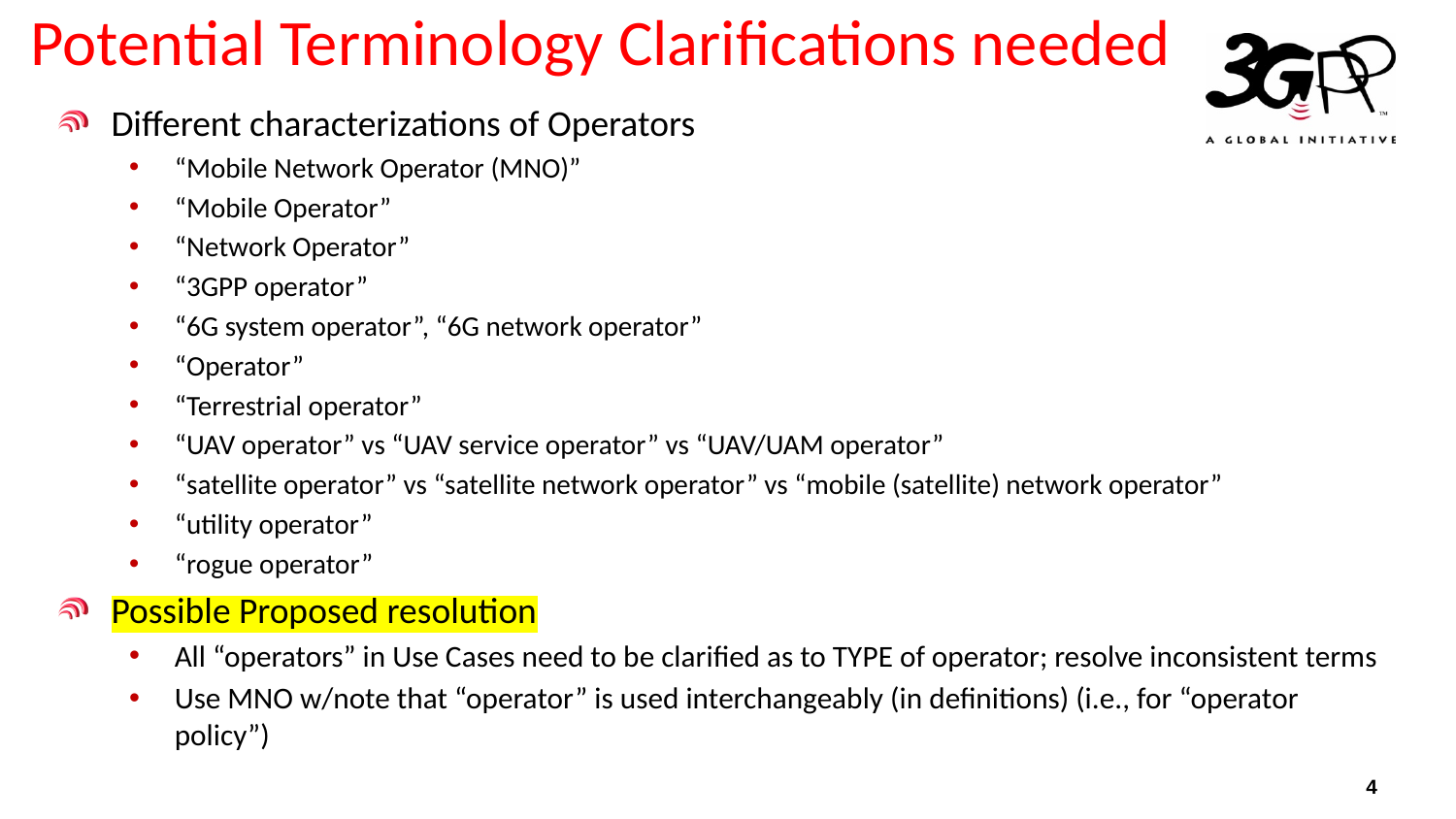

# Potential Terminology Clarifications needed
Different characterizations of Operators
“Mobile Network Operator (MNO)”
“Mobile Operator”
“Network Operator”
“3GPP operator”
“6G system operator”, “6G network operator”
“Operator”
“Terrestrial operator”
“UAV operator” vs “UAV service operator” vs “UAV/UAM operator”
“satellite operator” vs “satellite network operator” vs “mobile (satellite) network operator”
“utility operator”
“rogue operator”
Possible Proposed resolution
All “operators” in Use Cases need to be clarified as to TYPE of operator; resolve inconsistent terms
Use MNO w/note that “operator” is used interchangeably (in definitions) (i.e., for “operator policy”)